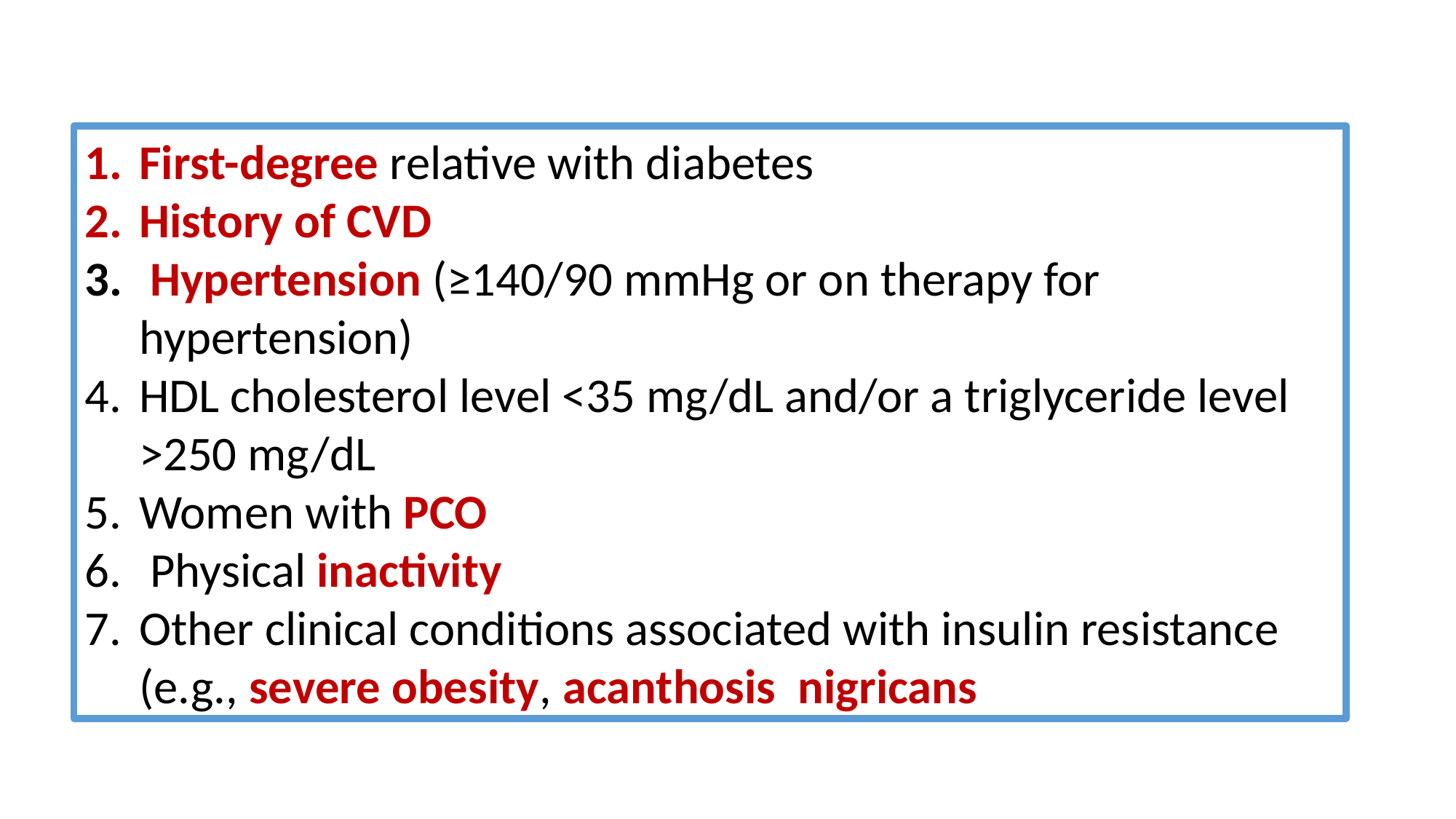

First-degree relative with diabetes
History of CVD
 Hypertension (≥140/90 mmHg or on therapy for hypertension)
HDL cholesterol level <35 mg/dL and/or a triglyceride level >250 mg/dL
Women with PCO
 Physical inactivity
Other clinical conditions associated with insulin resistance (e.g., severe obesity, acanthosis  nigricans